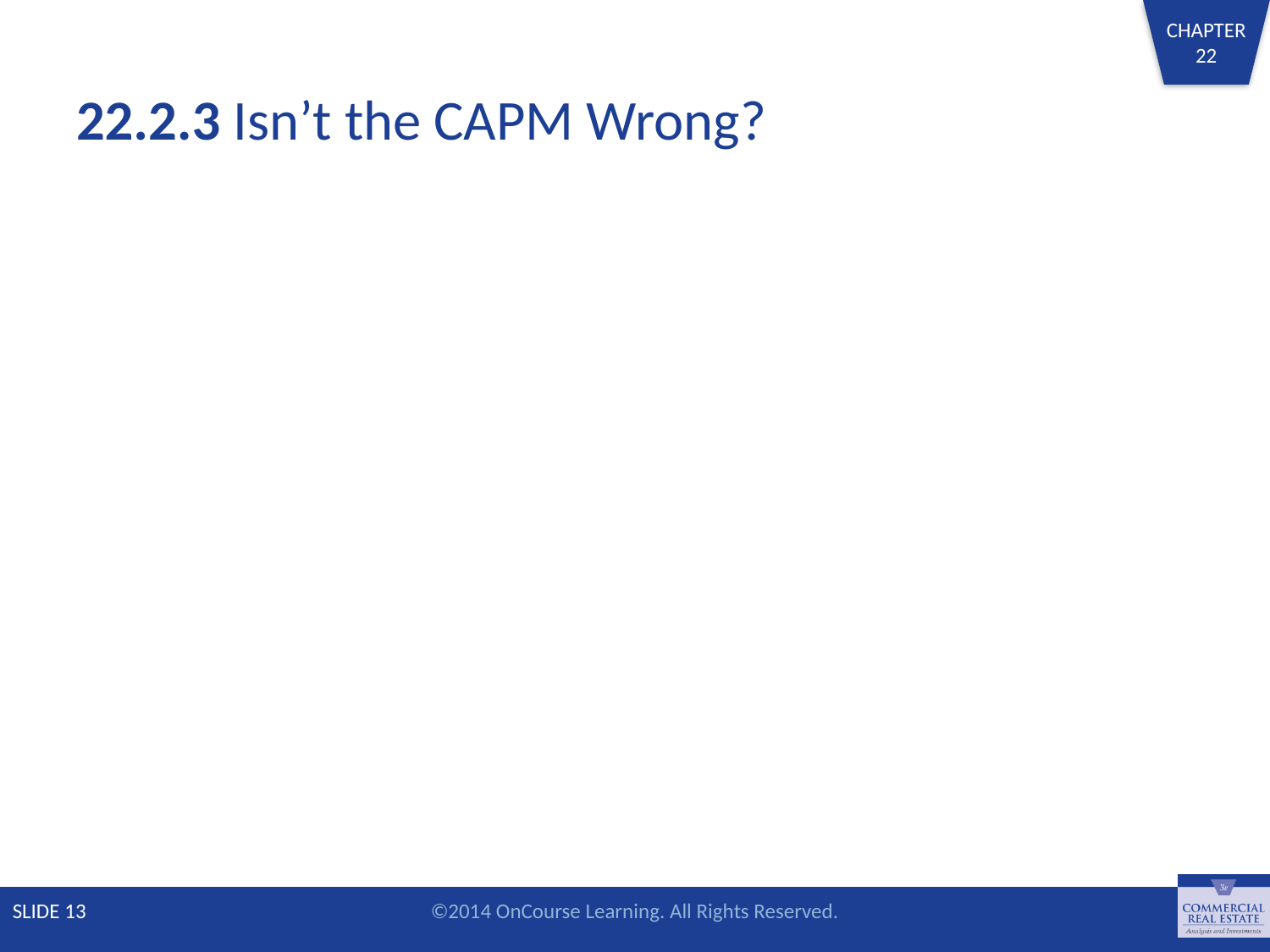

# 22.2.3 Isn’t the CAPM Wrong?

SLIDE 13